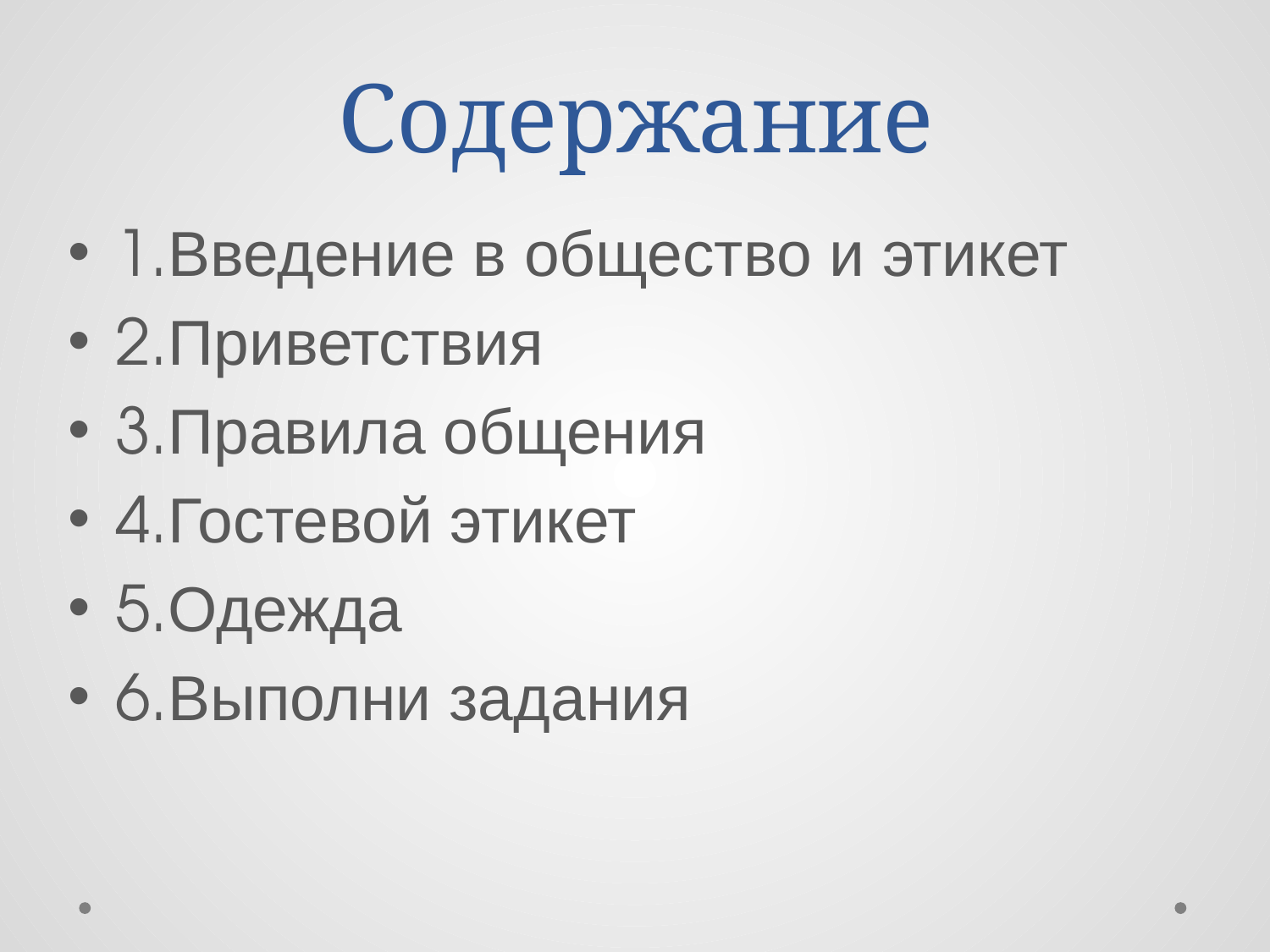

# Содержание
1.Введение в общество и этикет
2.Приветствия
3.Правила общения
4.Гостевой этикет
5.Одежда
6.Выполни задания